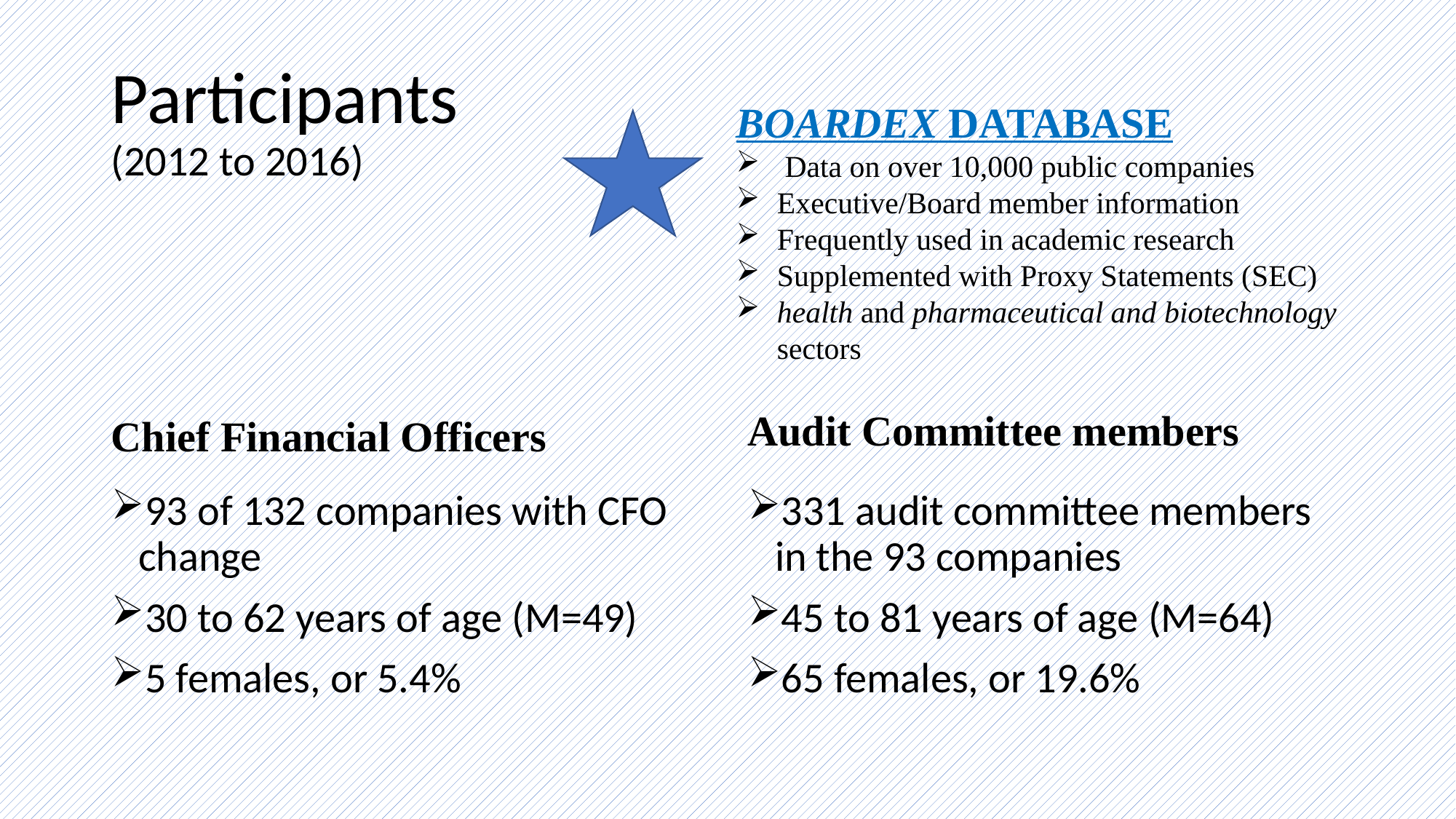

# Participants (2012 to 2016)
BOARDEX DATABASE
 Data on over 10,000 public companies
Executive/Board member information
Frequently used in academic research
Supplemented with Proxy Statements (SEC)
health and pharmaceutical and biotechnology sectors

Chief Financial Officers
Audit Committee members
93 of 132 companies with CFO change
30 to 62 years of age (M=49)
5 females, or 5.4%

331 audit committee members in the 93 companies
45 to 81 years of age (M=64)
65 females, or 19.6%